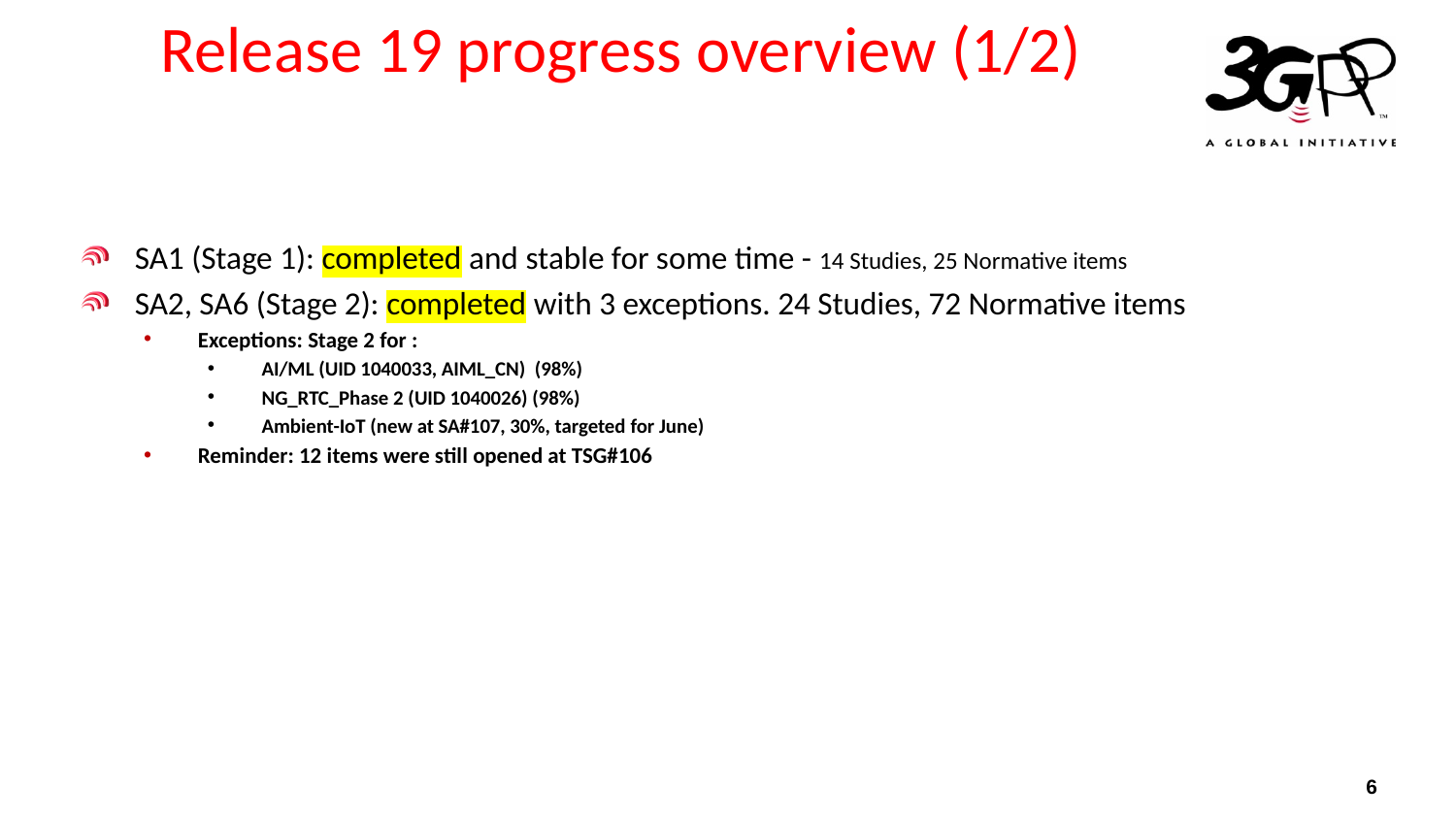

# Release 19 progress overview (1/2)
SA1 (Stage 1): completed and stable for some time - 14 Studies, 25 Normative items
SA2, SA6 (Stage 2): completed with 3 exceptions. 24 Studies, 72 Normative items
Exceptions: Stage 2 for :
AI/ML (UID 1040033, AIML_CN)  (98%)
NG_RTC_Phase 2 (UID 1040026) (98%)
Ambient-IoT (new at SA#107, 30%, targeted for June)
Reminder: 12 items were still opened at TSG#106